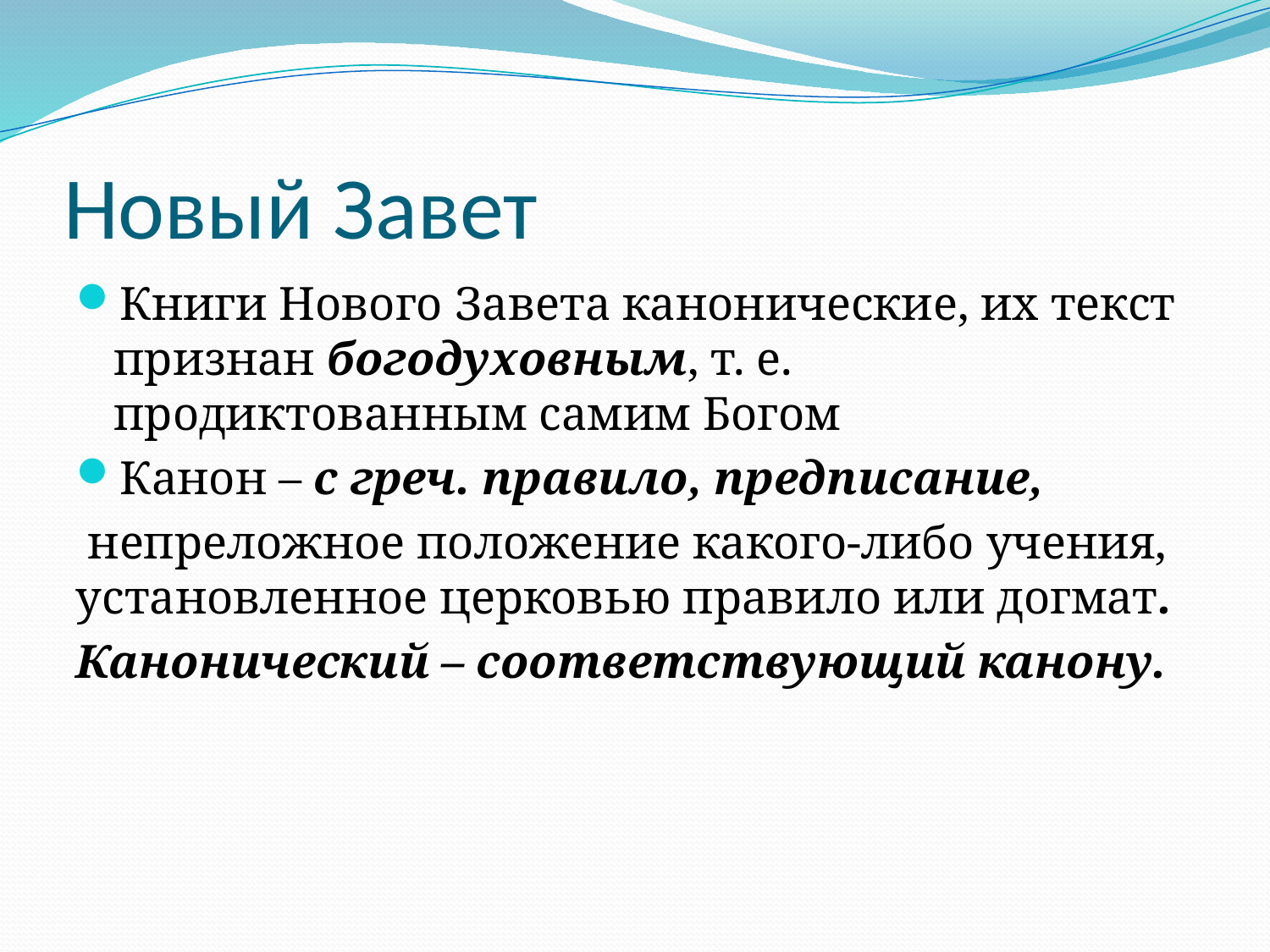

# Новый Завет
Книги Нового Завета канонические, их текст признан богодуховным, т. е. продиктованным самим Богом
Канон – с греч. правило, предписание,
 непреложное положение какого-либо учения, установленное церковью правило или догмат.
Канонический – соответствующий канону.